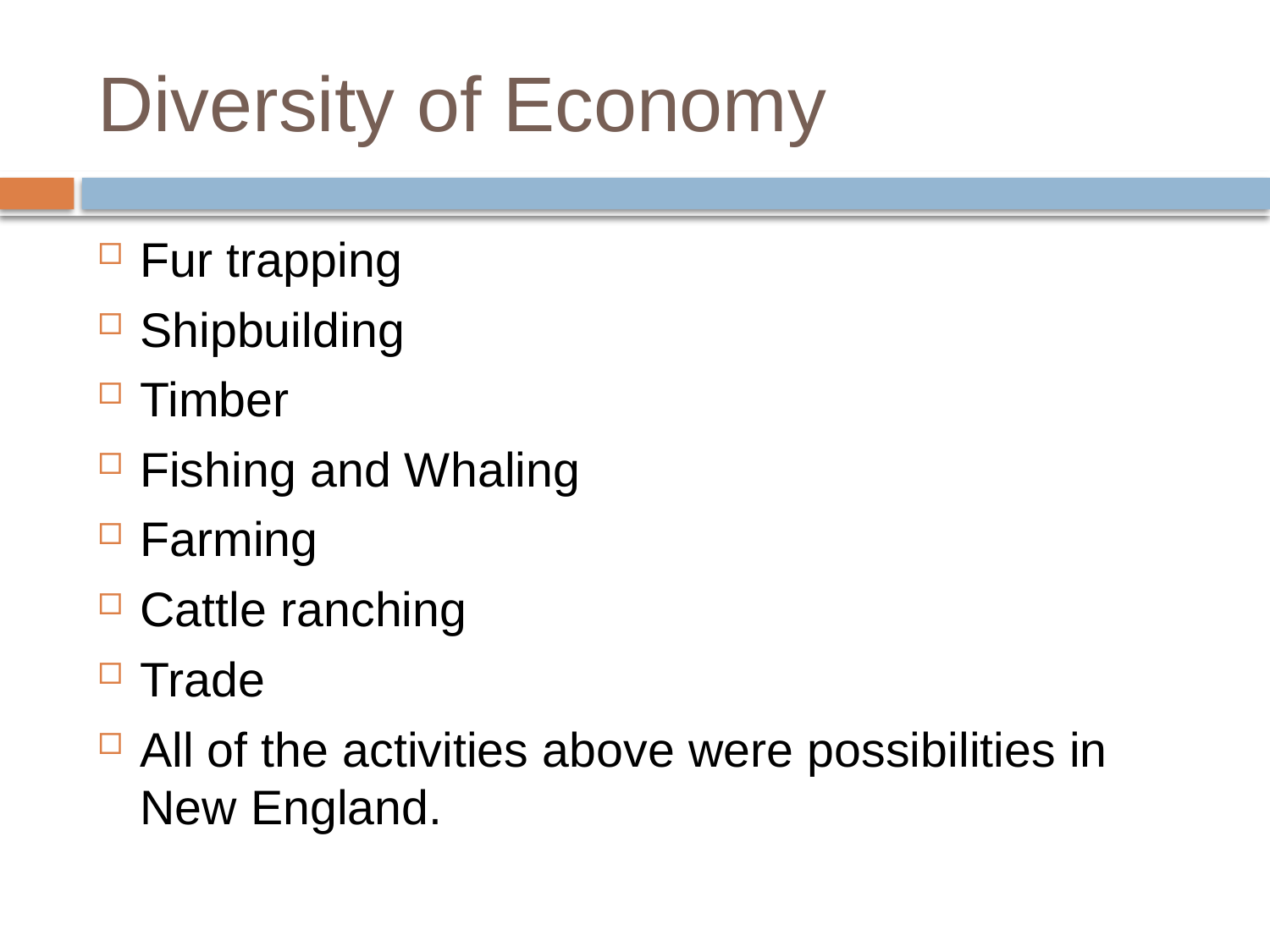

# Diversity of Economy
Fur trapping
Shipbuilding
Timber
Fishing and Whaling
Farming
Cattle ranching
Trade
All of the activities above were possibilities in New England.